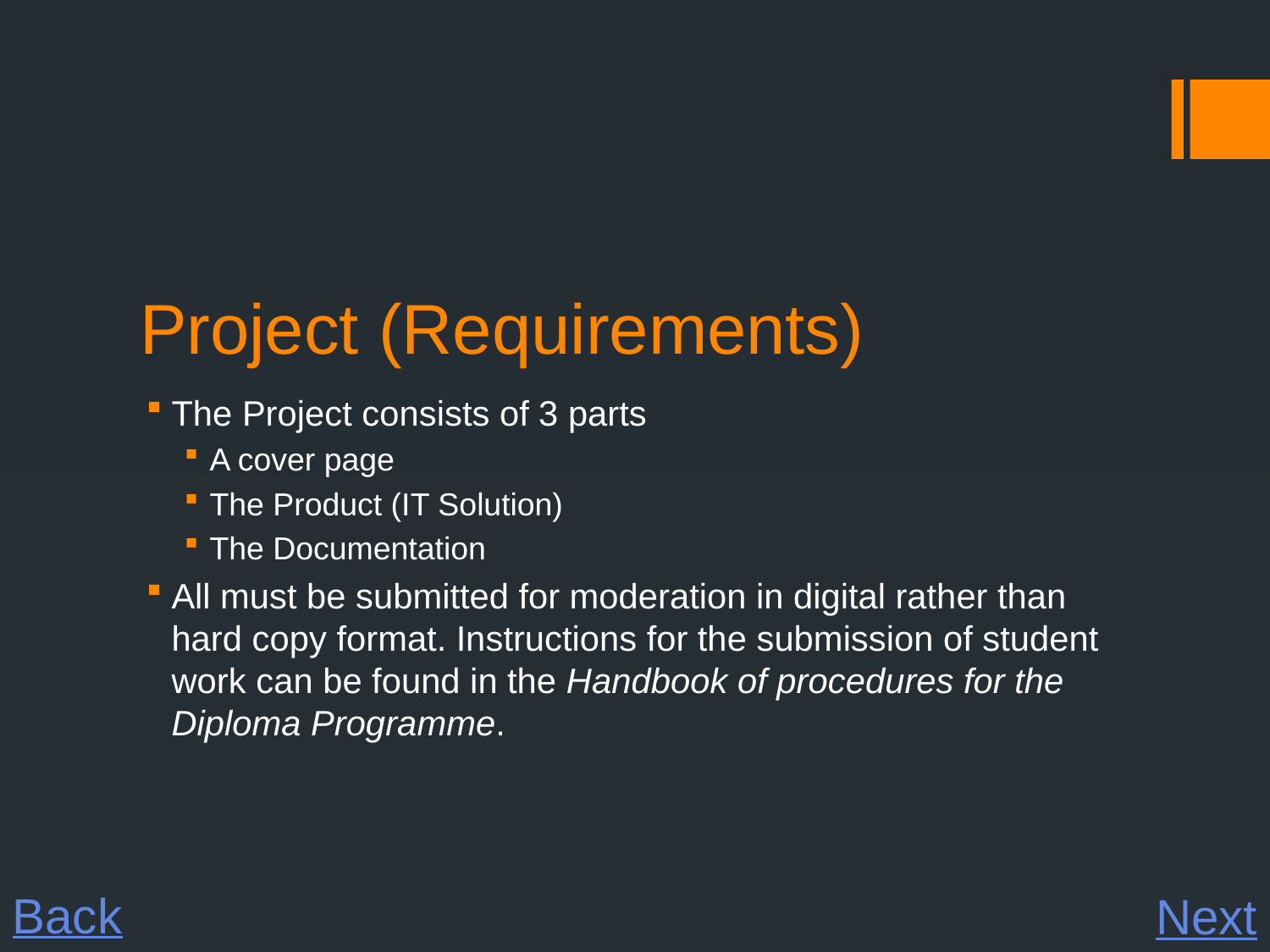

# Project (Requirements)
The Project consists of 3 parts
A cover page
The Product (IT Solution)
The Documentation
All must be submitted for moderation in digital rather than hard copy format. Instructions for the submission of student work can be found in the Handbook of procedures for the Diploma Programme.
Back
Next